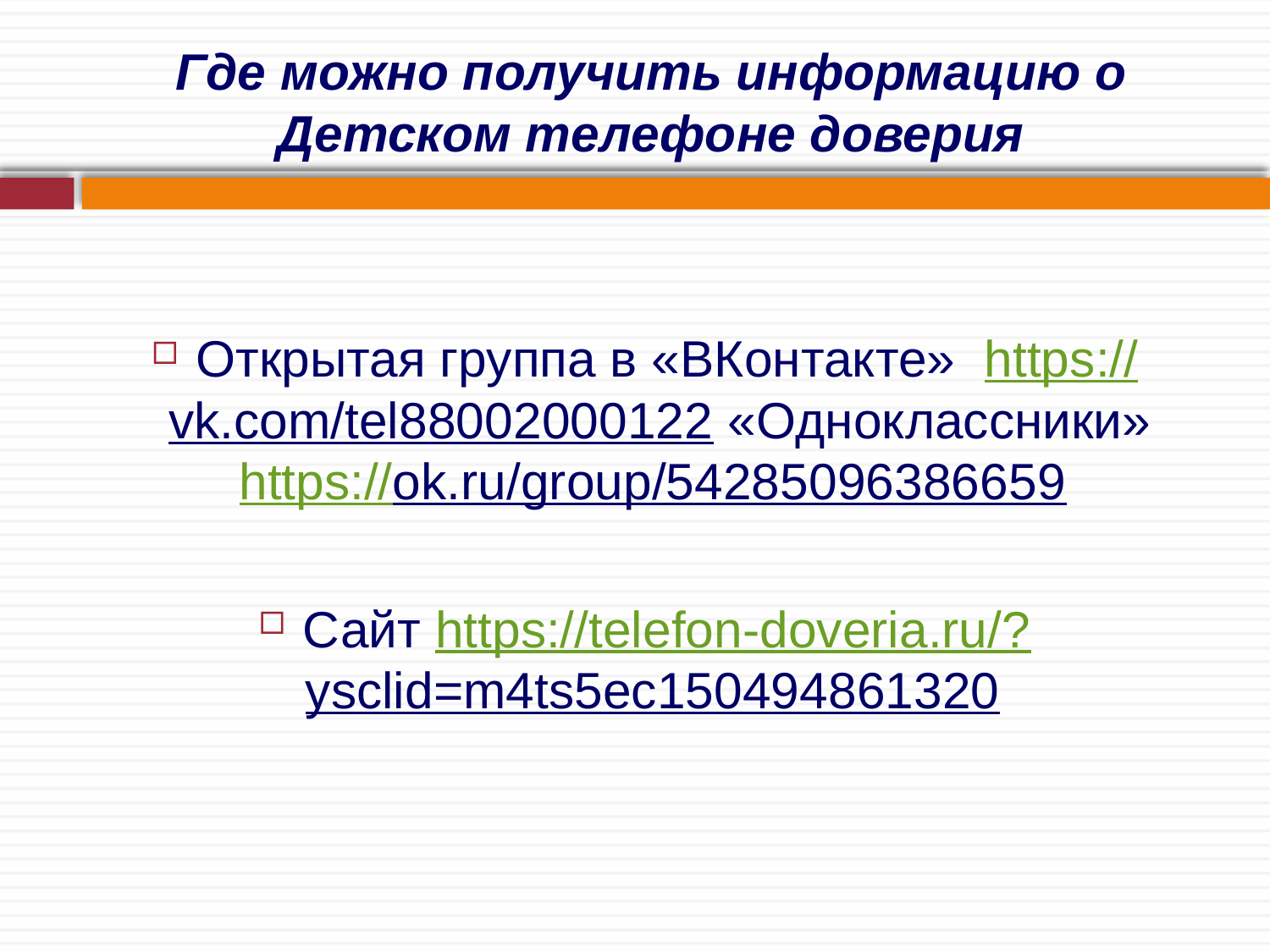

# Где можно получить информацию о Детском телефоне доверия

Открытая группа в «ВКонтакте»  https://vk.com/tel88002000122 «Одноклассники» https://ok.ru/group/54285096386659

Сайт https://telefon-doveria.ru/?ysclid=m4ts5ec150494861320